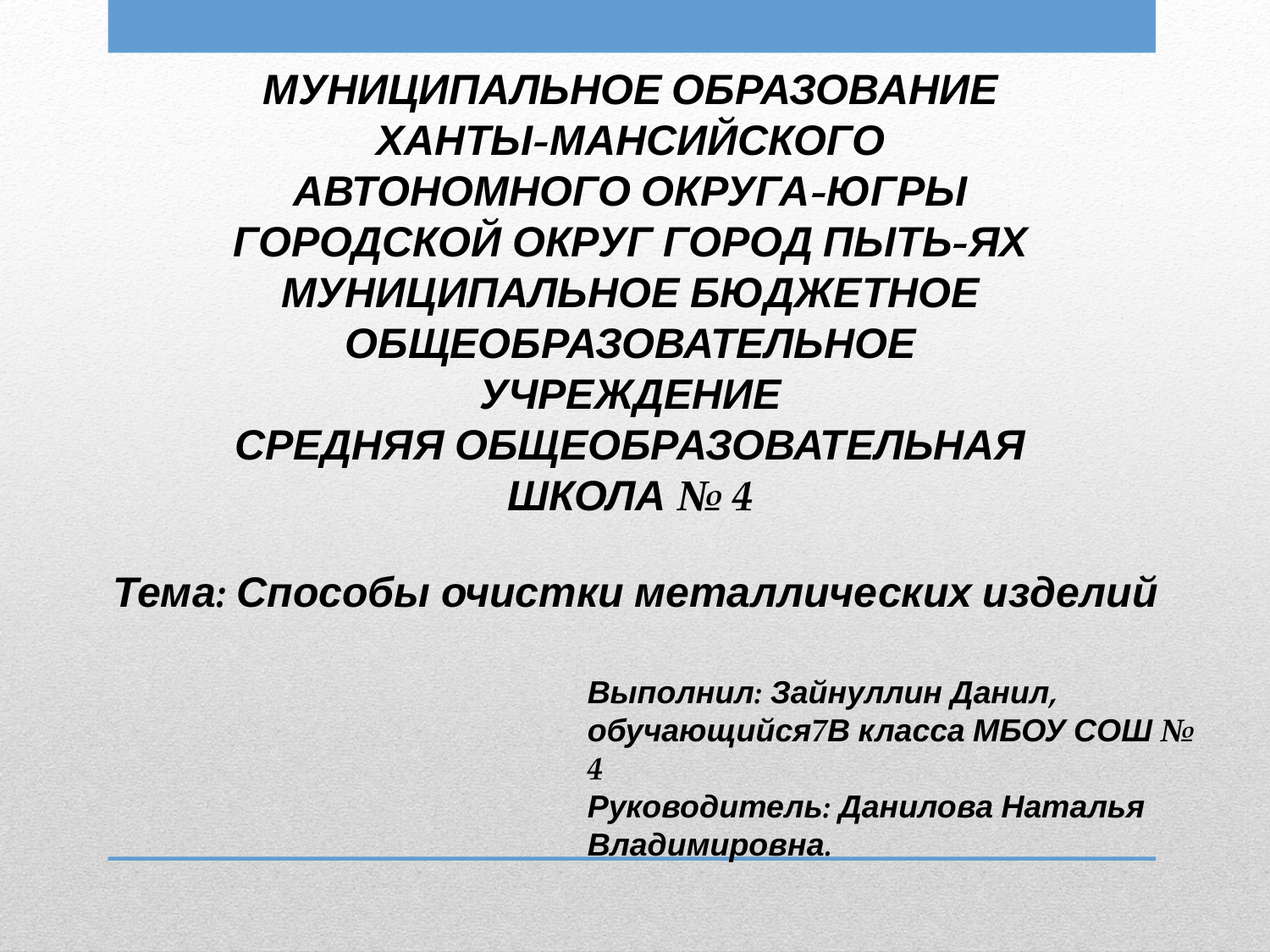

МУНИЦИПАЛЬНОЕ ОБРАЗОВАНИЕ
ХАНТЫ-МАНСИЙСКОГО АВТОНОМНОГО ОКРУГА-ЮГРЫ
ГОРОДСКОЙ ОКРУГ ГОРОД ПЫТЬ-ЯХ
МУНИЦИПАЛЬНОЕ БЮДЖЕТНОЕ
ОБЩЕОБРАЗОВАТЕЛЬНОЕ УЧРЕЖДЕНИЕ
СРЕДНЯЯ ОБЩЕОБРАЗОВАТЕЛЬНАЯ ШКОЛА № 4

Тема: Способы очистки металлических изделий
Выполнил: Зайнуллин Данил, обучающийся7В класса МБОУ СОШ № 4
Руководитель: Данилова Наталья Владимировна.